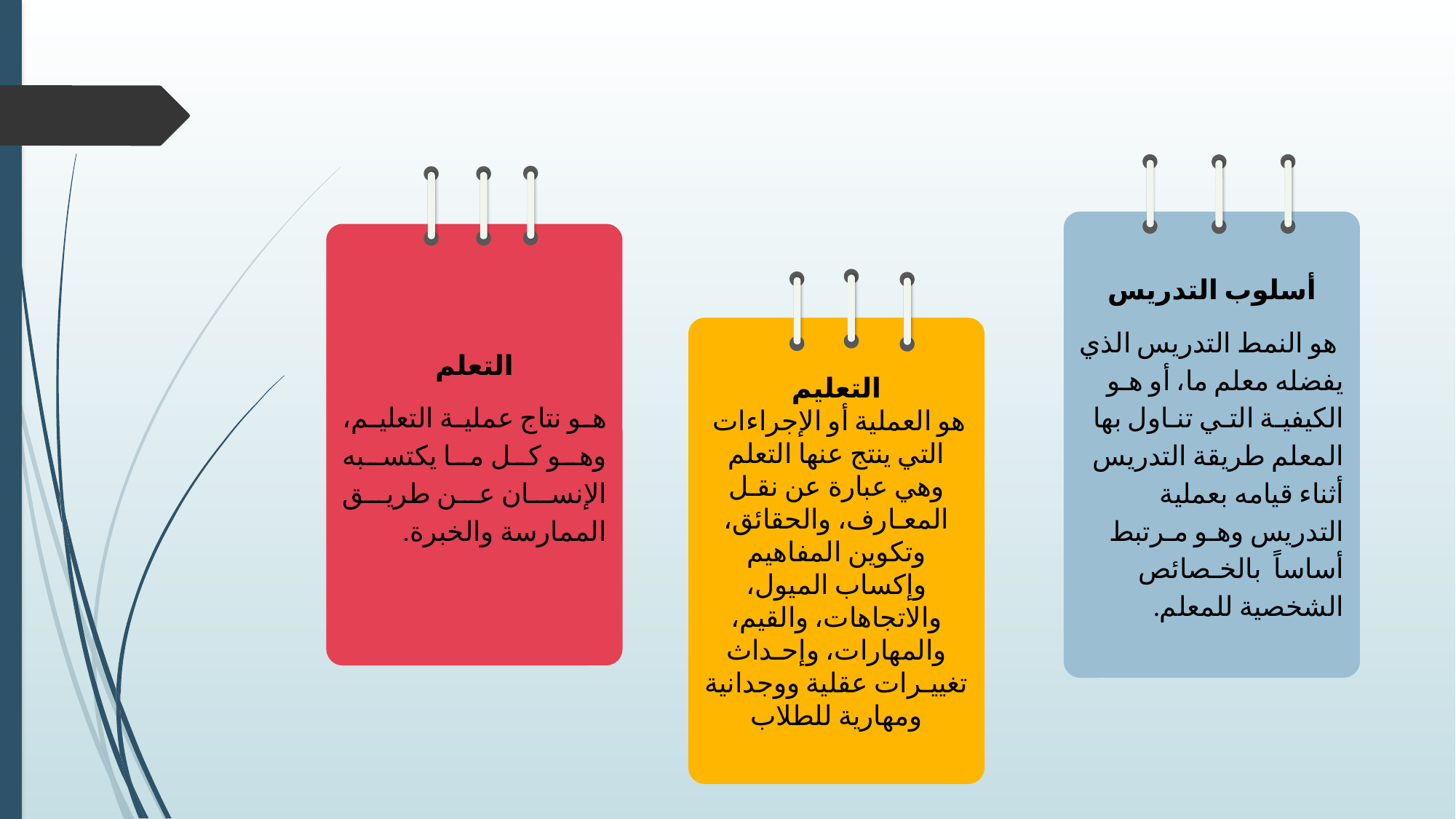

أسلوب التدريس
 هو النمط التدريس الذي يفضله معلم ما، أو هـو الكيفيـة التـي تنـاول بها المعلم طريقة التدريس أثناء قيامه بعملية التدريس وهـو مـرتبط أساساً  بالخـصائص الشخصية للمعلم.
التعلم
هو نتاج عملية التعليم، وهو كل ما يكتسبه الإنسان عن طريق الممارسة والخبرة.

التعليم
 هو العملية أو الإجراءات التي ينتج عنها التعلم وهي عبارة عن نقـل المعـارف، والحقائق، وتكوين المفاهيم وإكساب الميول، والاتجاهات، والقيم، والمهارات، وإحـداث تغييـرات عقلية ووجدانية ومهارية للطلاب